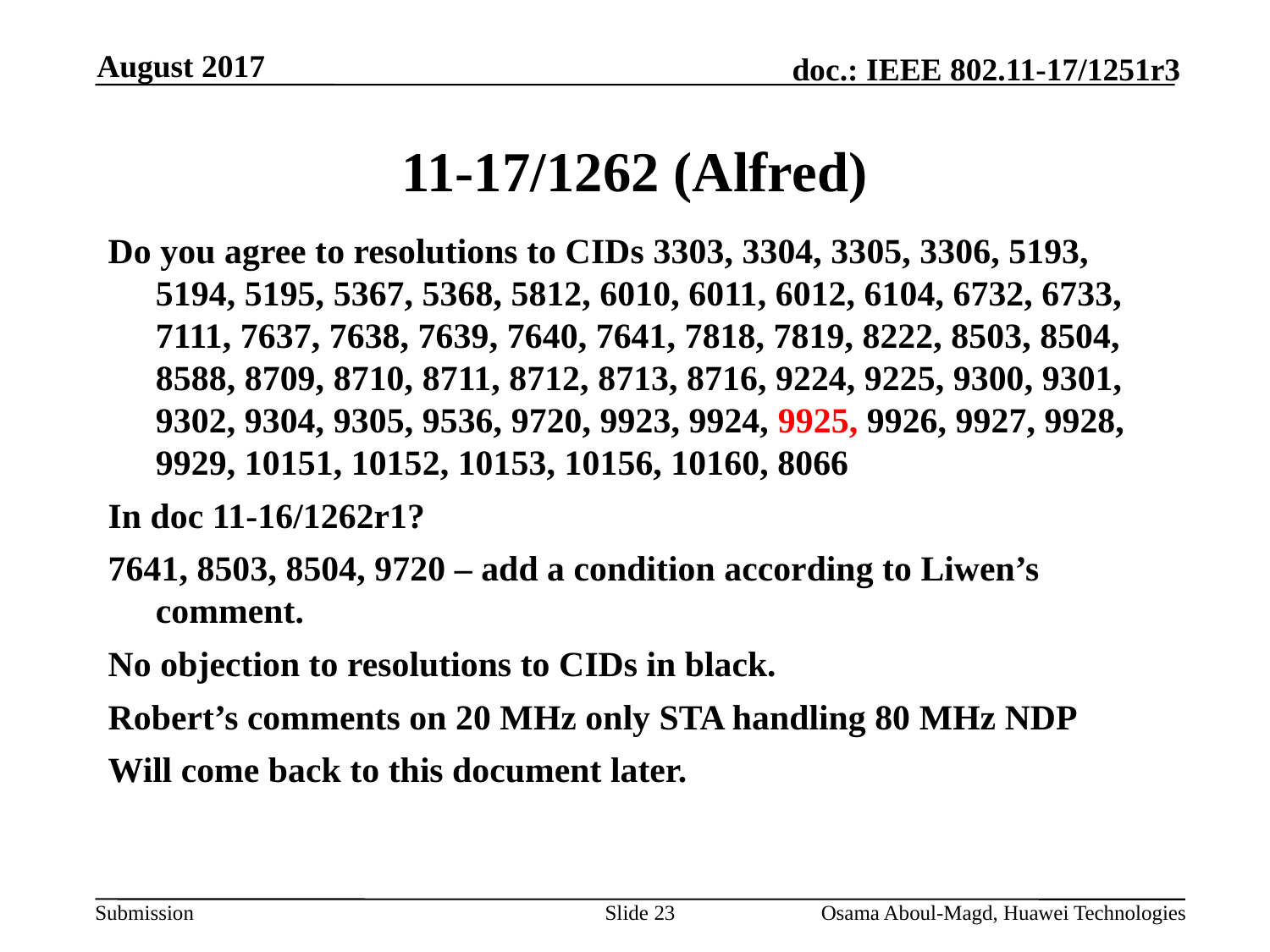

August 2017
# 11-17/1262 (Alfred)
Do you agree to resolutions to CIDs 3303, 3304, 3305, 3306, 5193, 5194, 5195, 5367, 5368, 5812, 6010, 6011, 6012, 6104, 6732, 6733, 7111, 7637, 7638, 7639, 7640, 7641, 7818, 7819, 8222, 8503, 8504, 8588, 8709, 8710, 8711, 8712, 8713, 8716, 9224, 9225, 9300, 9301, 9302, 9304, 9305, 9536, 9720, 9923, 9924, 9925, 9926, 9927, 9928, 9929, 10151, 10152, 10153, 10156, 10160, 8066
In doc 11-16/1262r1?
7641, 8503, 8504, 9720 – add a condition according to Liwen’s comment.
No objection to resolutions to CIDs in black.
Robert’s comments on 20 MHz only STA handling 80 MHz NDP
Will come back to this document later.
Slide 23
Osama Aboul-Magd, Huawei Technologies